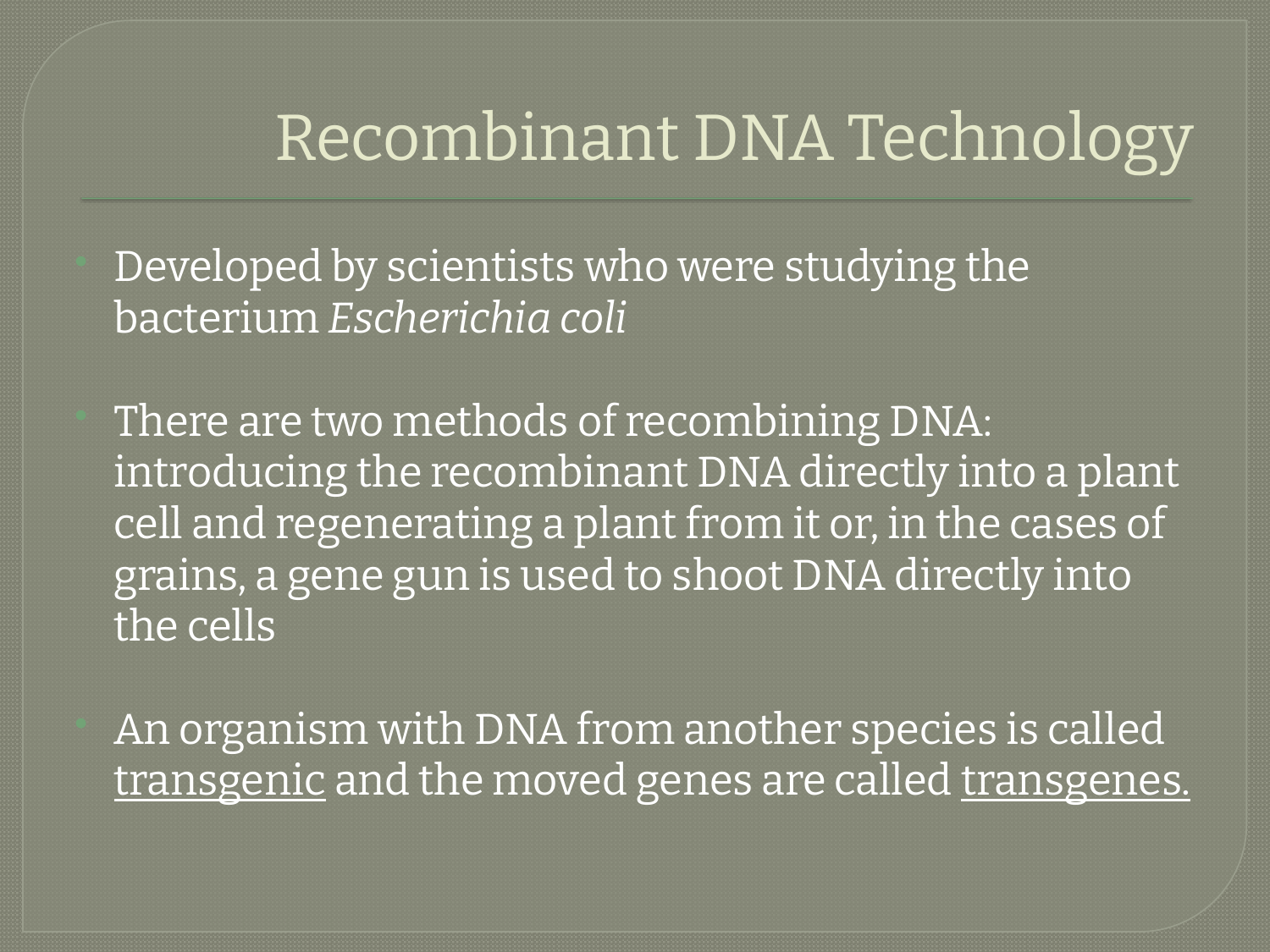

# Recombinant DNA Technology
Developed by scientists who were studying the bacterium Escherichia coli

There are two methods of recombining DNA: introducing the recombinant DNA directly into a plant cell and regenerating a plant from it or, in the cases of grains, a gene gun is used to shoot DNA directly into the cells

An organism with DNA from another species is called transgenic and the moved genes are called transgenes.